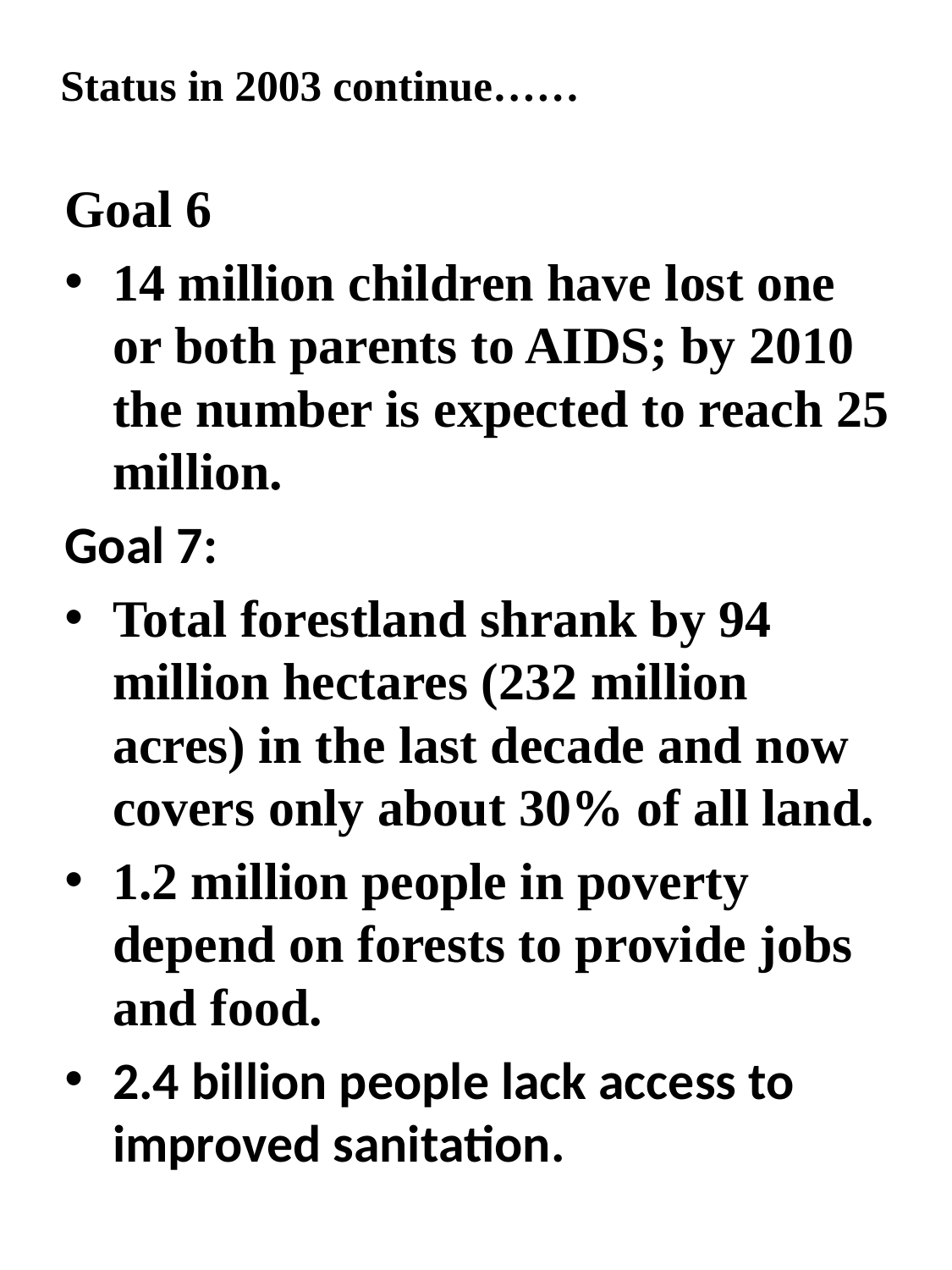

# Status in 2003 continue……
Goal 6
14 million children have lost one or both parents to AIDS; by 2010 the number is expected to reach 25 million.
Goal 7:
Total forestland shrank by 94 million hectares (232 million acres) in the last decade and now covers only about 30% of all land.
1.2 million people in poverty depend on forests to provide jobs and food.
2.4 billion people lack access to improved sanitation.